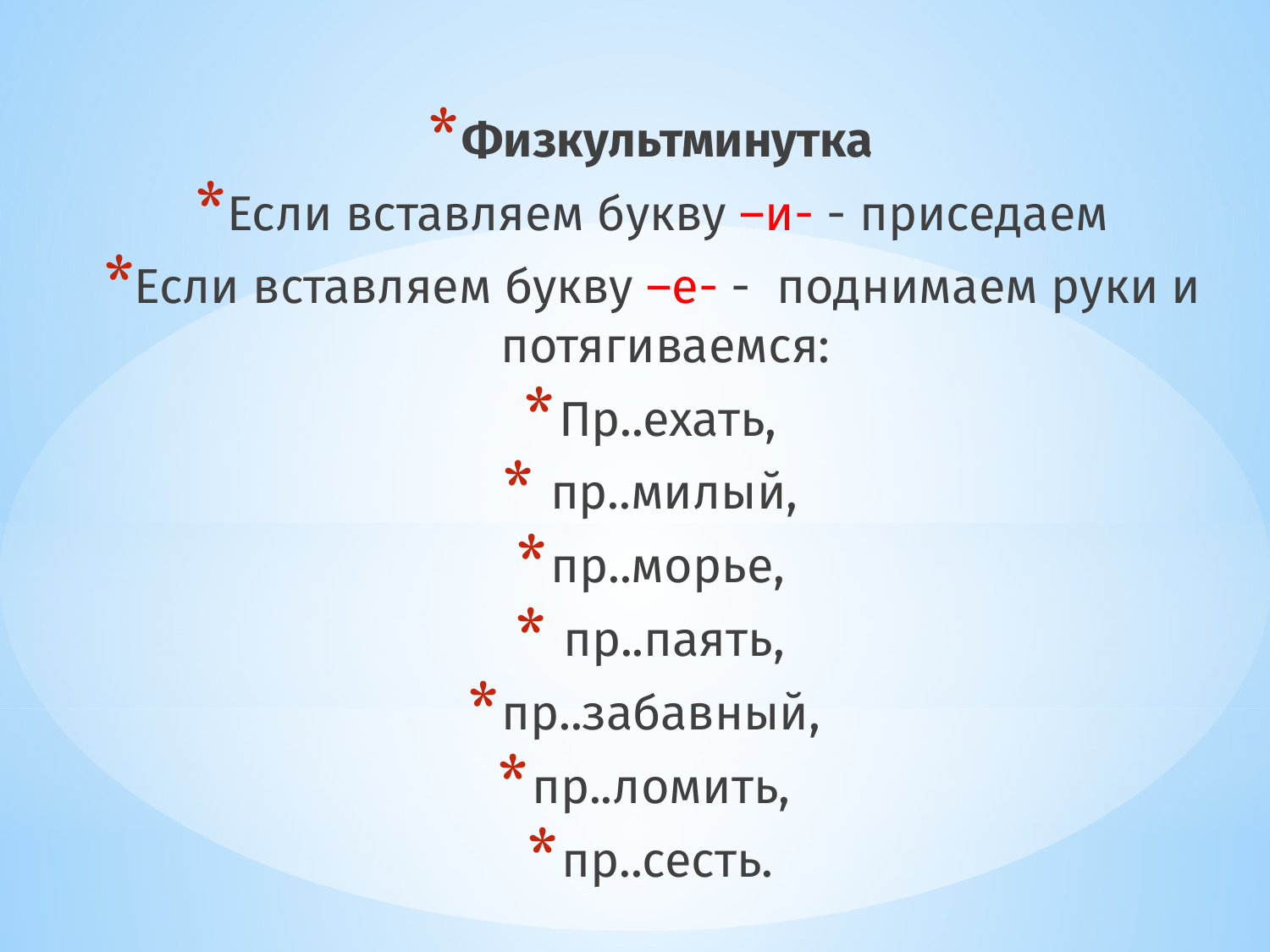

Физкультминутка
Если вставляем букву –и- - приседаем
Если вставляем букву –е- -  поднимаем руки и потягиваемся:
Пр..ехать,
 пр..милый,
пр..морье,
 пр..паять,
пр..забавный,
пр..ломить,
пр..сесть.